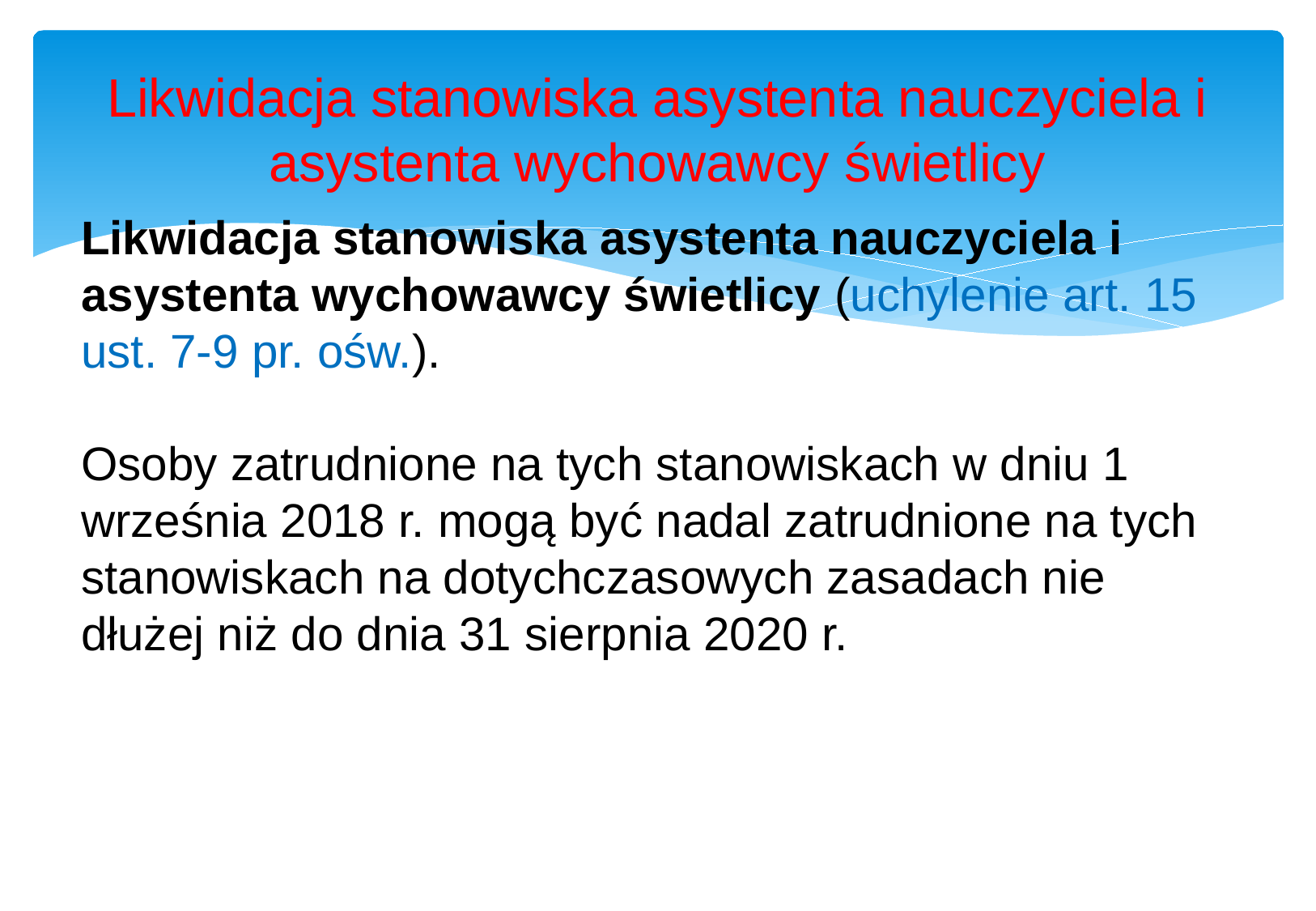

# Likwidacja stanowiska asystenta nauczyciela i asystenta wychowawcy świetlicy

Likwidacja stanowiska asystenta nauczyciela i asystenta wychowawcy świetlicy (uchylenie art. 15 ust. 7-9 pr. ośw.).

Osoby zatrudnione na tych stanowiskach w dniu 1 września 2018 r. mogą być nadal zatrudnione na tych stanowiskach na dotychczasowych zasadach nie dłużej niż do dnia 31 sierpnia 2020 r.